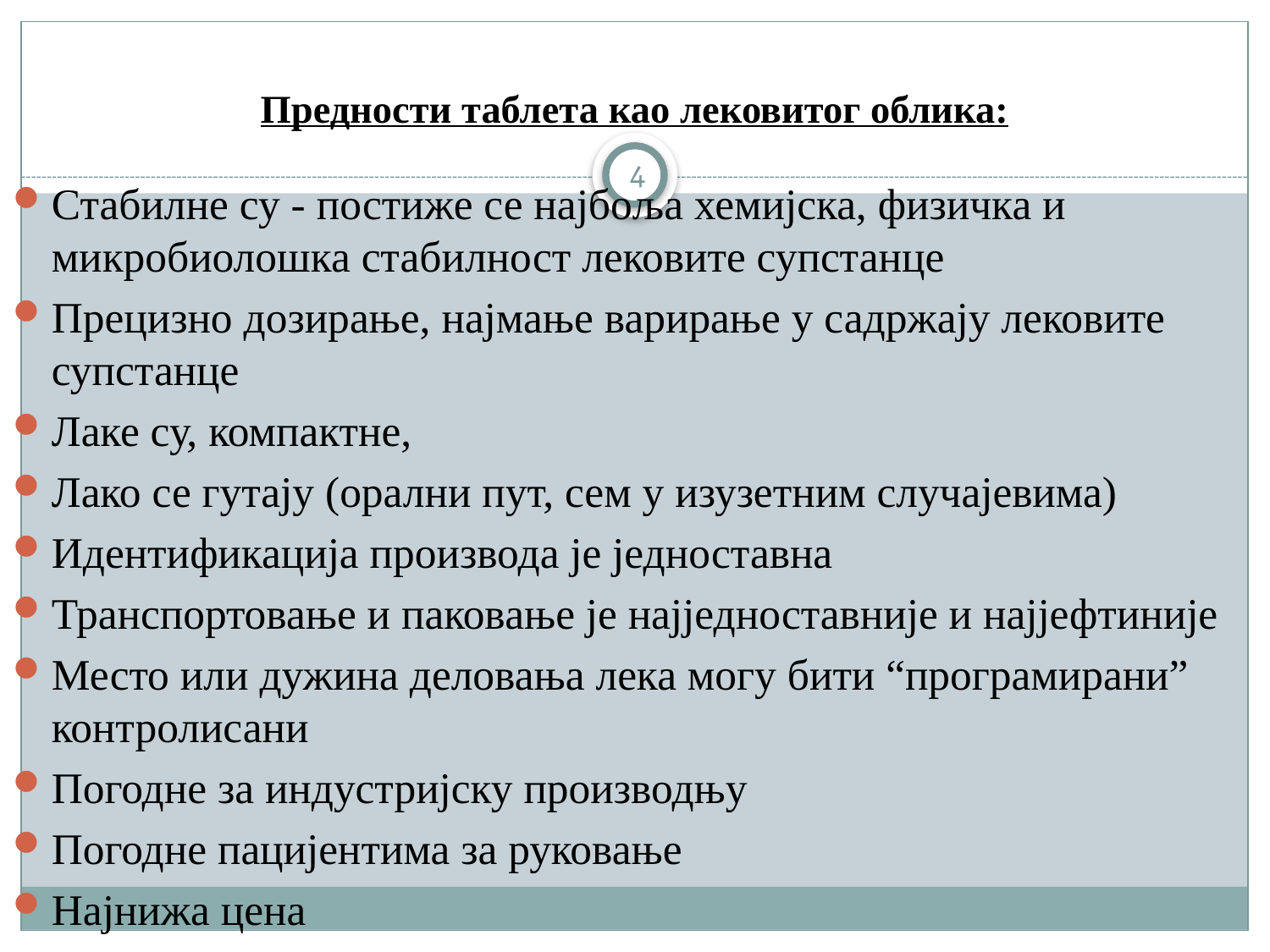

# Предности таблета као лековитог облика:
4
Стабилне су - постиже се најбоља хемијска, физичка и микробиолошка стабилност лековите супстанце
Прецизно дозирање, најмање варирање у садржају лековите супстанце
Лаке су, компактне,
Лако се гутају (орални пут, сем у изузетним случајевима)
Идентификација производа је једноставна
Транспортовање и паковање је најједноставније и најјефтиније
Место или дужина деловања лека могу бити “програмирани” контролисани
Погодне за индустријску производњу
Погодне пацијентима за руковање
Најнижа цена